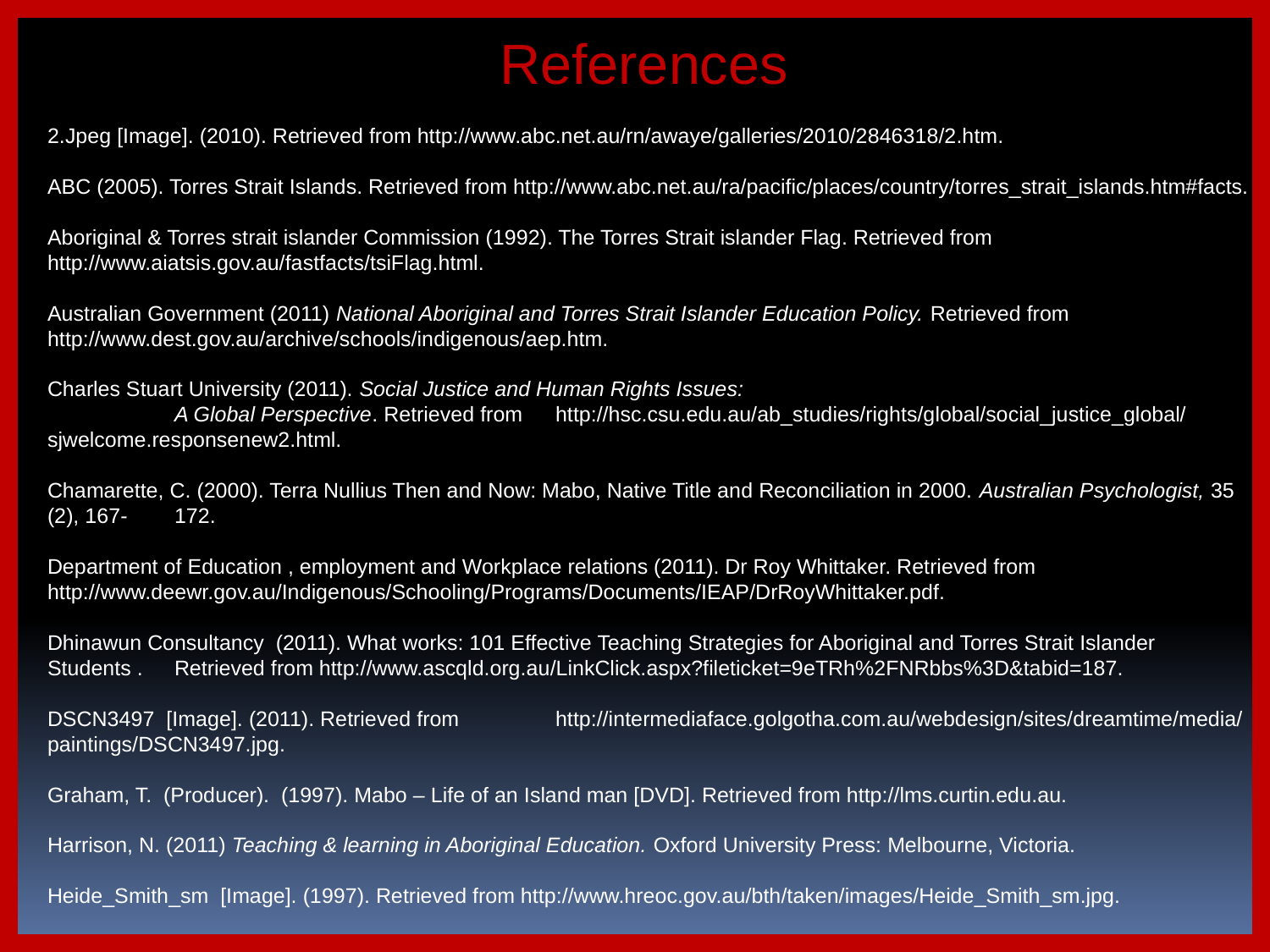

References

2.Jpeg [Image]. (2010). Retrieved from http://www.abc.net.au/rn/awaye/galleries/2010/2846318/2.htm.

ABC (2005). Torres Strait Islands. Retrieved from http://www.abc.net.au/ra/pacific/places/country/torres_strait_islands.htm#facts.

Aboriginal & Torres strait islander Commission (1992). The Torres Strait islander Flag. Retrieved from 	http://www.aiatsis.gov.au/fastfacts/tsiFlag.html.

Australian Government (2011) National Aboriginal and Torres Strait Islander Education Policy. Retrieved from 	http://www.dest.gov.au/archive/schools/indigenous/aep.htm.

Charles Stuart University (2011). Social Justice and Human Rights Issues:
	A Global Perspective. Retrieved from 	http://hsc.csu.edu.au/ab_studies/rights/global/social_justice_global/sjwelcome.responsenew2.html.

Chamarette, C. (2000). Terra Nullius Then and Now: Mabo, Native Title and Reconciliation in 2000. Australian Psychologist, 35 (2), 167-	172.

Department of Education , employment and Workplace relations (2011). Dr Roy Whittaker. Retrieved from 	http://www.deewr.gov.au/Indigenous/Schooling/Programs/Documents/IEAP/DrRoyWhittaker.pdf.

Dhinawun Consultancy  (2011). What works: 101 Effective Teaching Strategies for Aboriginal and Torres Strait Islander Students . 	Retrieved from http://www.ascqld.org.au/LinkClick.aspx?fileticket=9eTRh%2FNRbbs%3D&tabid=187.

DSCN3497  [Image]. (2011). Retrieved from 	http://intermediaface.golgotha.com.au/webdesign/sites/dreamtime/media/paintings/DSCN3497.jpg.

Graham, T.  (Producer).  (1997). Mabo – Life of an Island man [DVD]. Retrieved from http://lms.curtin.edu.au.

Harrison, N. (2011) Teaching & learning in Aboriginal Education. Oxford University Press: Melbourne, Victoria.

Heide_Smith_sm  [Image]. (1997). Retrieved from http://www.hreoc.gov.au/bth/taken/images/Heide_Smith_sm.jpg.